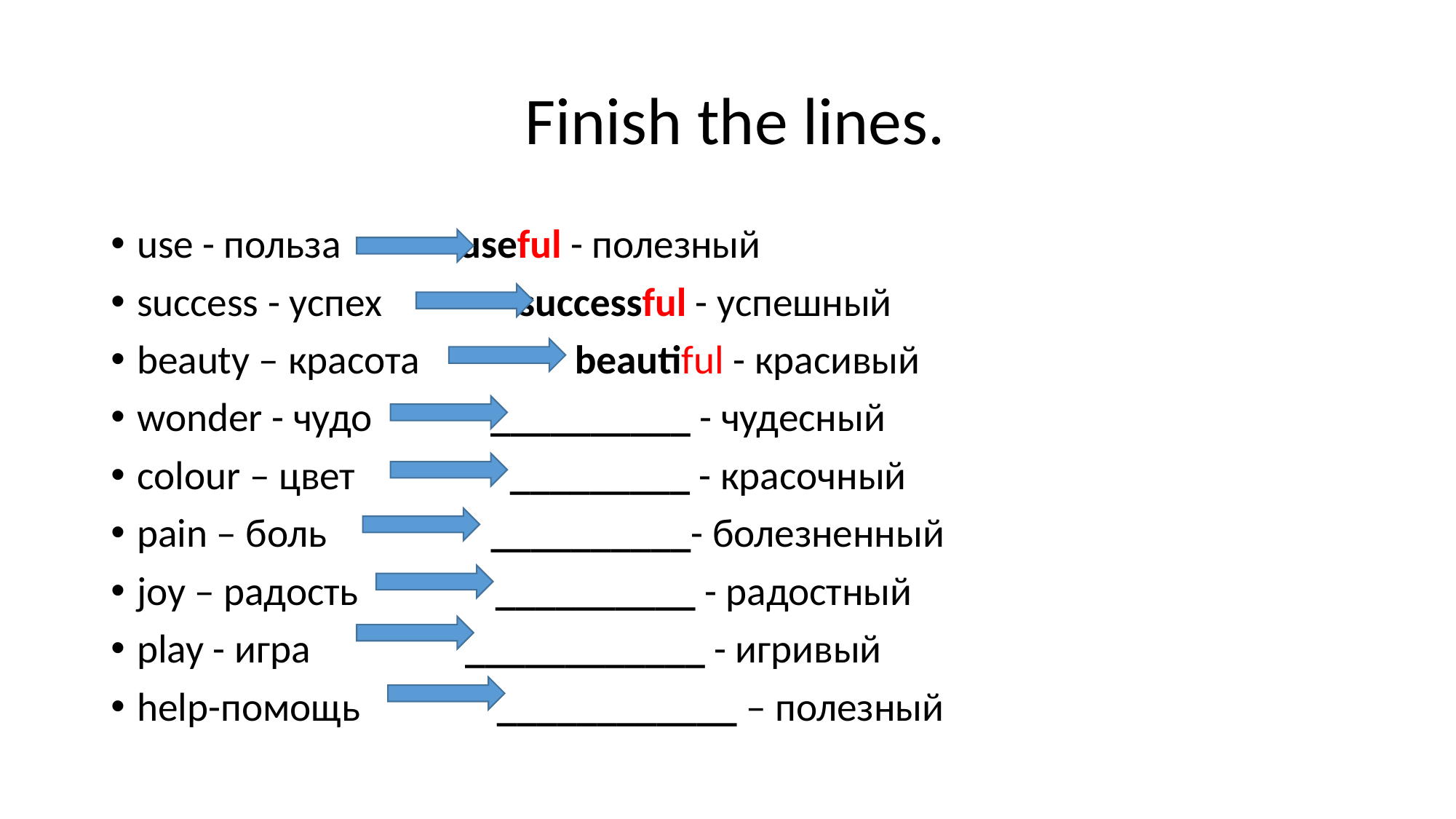

# Finish the lines.
use - польза             useful - полезный
success - успех               successful - успешный
beauty – красота                 beautiful - красивый
wonder - чудо             __________ - чудесный
colour – цвет                 _________ - красочный
pain – боль                  __________- болезненный
joy – радость               __________ - радостный
play - игра                 ____________ - игривый
help-помощь               ____________ – полезный